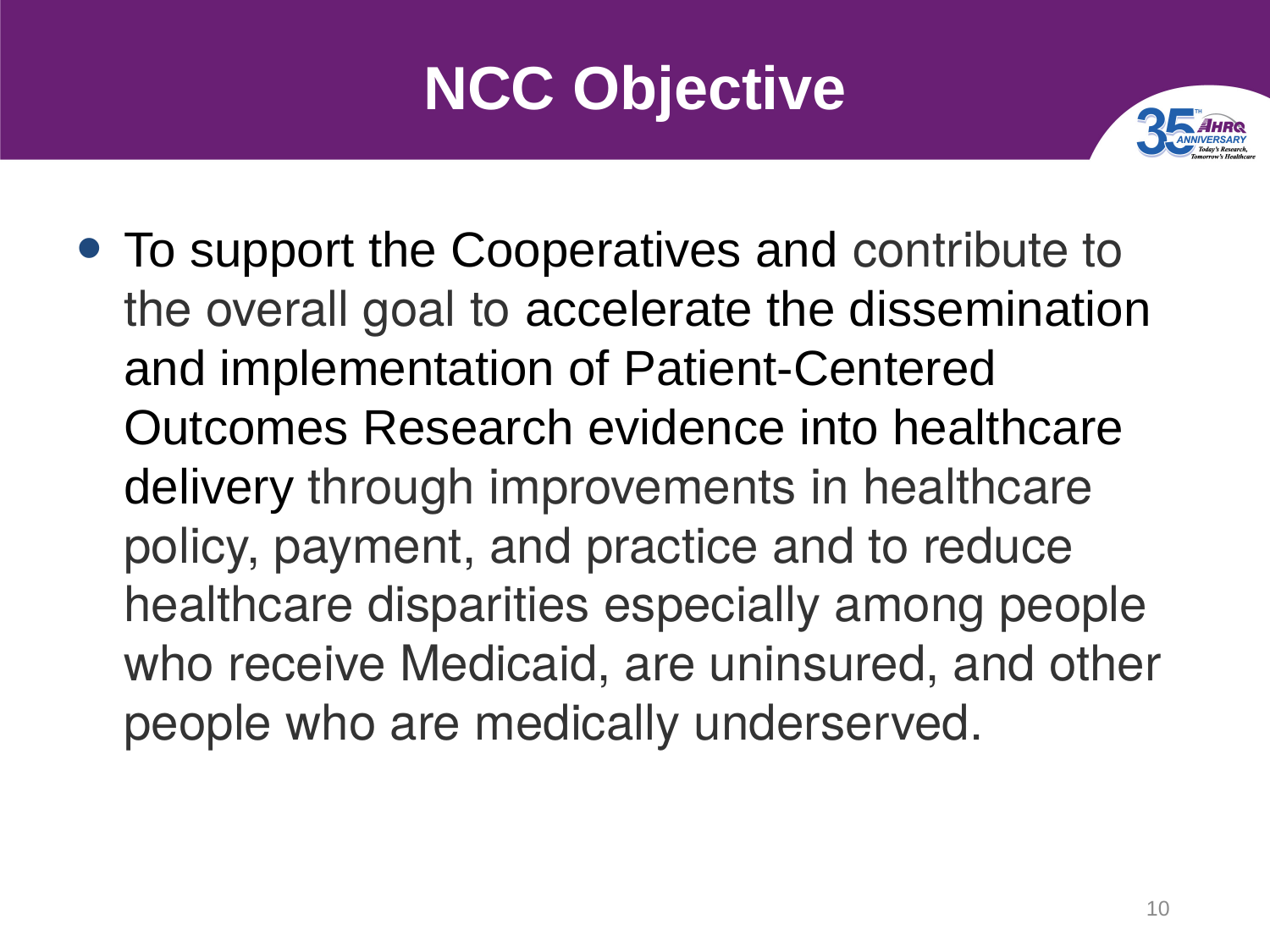

# NCC Objective
To support the Cooperatives and contribute to the overall goal to accelerate the dissemination and implementation of Patient-Centered Outcomes Research evidence into healthcare delivery through improvements in healthcare policy, payment, and practice and to reduce healthcare disparities especially among people who receive Medicaid, are uninsured, and other people who are medically underserved.
10